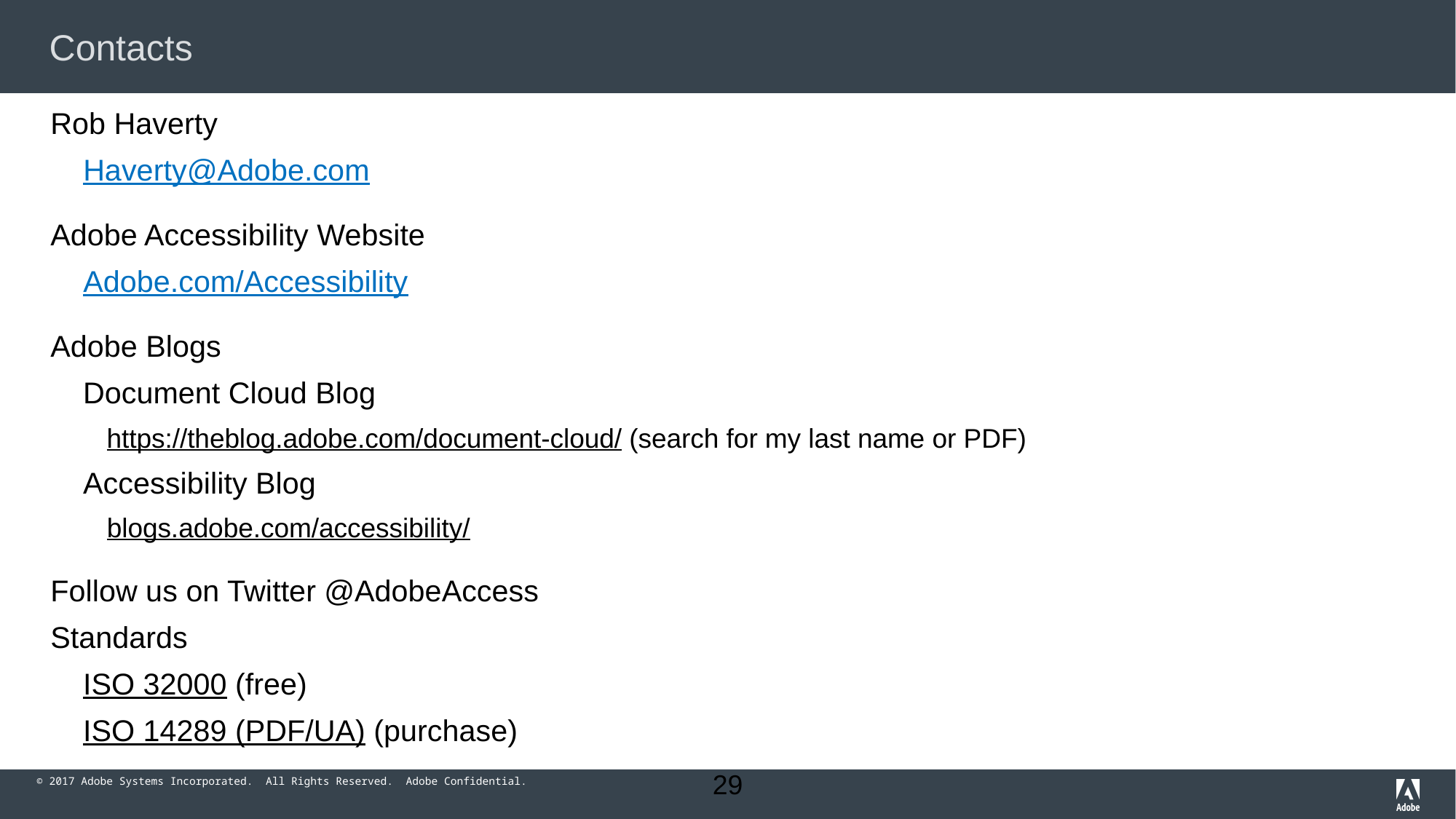

# Contacts
Rob Haverty
Haverty@Adobe.com
Adobe Accessibility Website
Adobe.com/Accessibility
Adobe Blogs
Document Cloud Blog
https://theblog.adobe.com/document-cloud/ (search for my last name or PDF)
Accessibility Blog
blogs.adobe.com/accessibility/
Follow us on Twitter @AdobeAccess
Standards
ISO 32000 (free)
ISO 14289 (PDF/UA) (purchase)
29